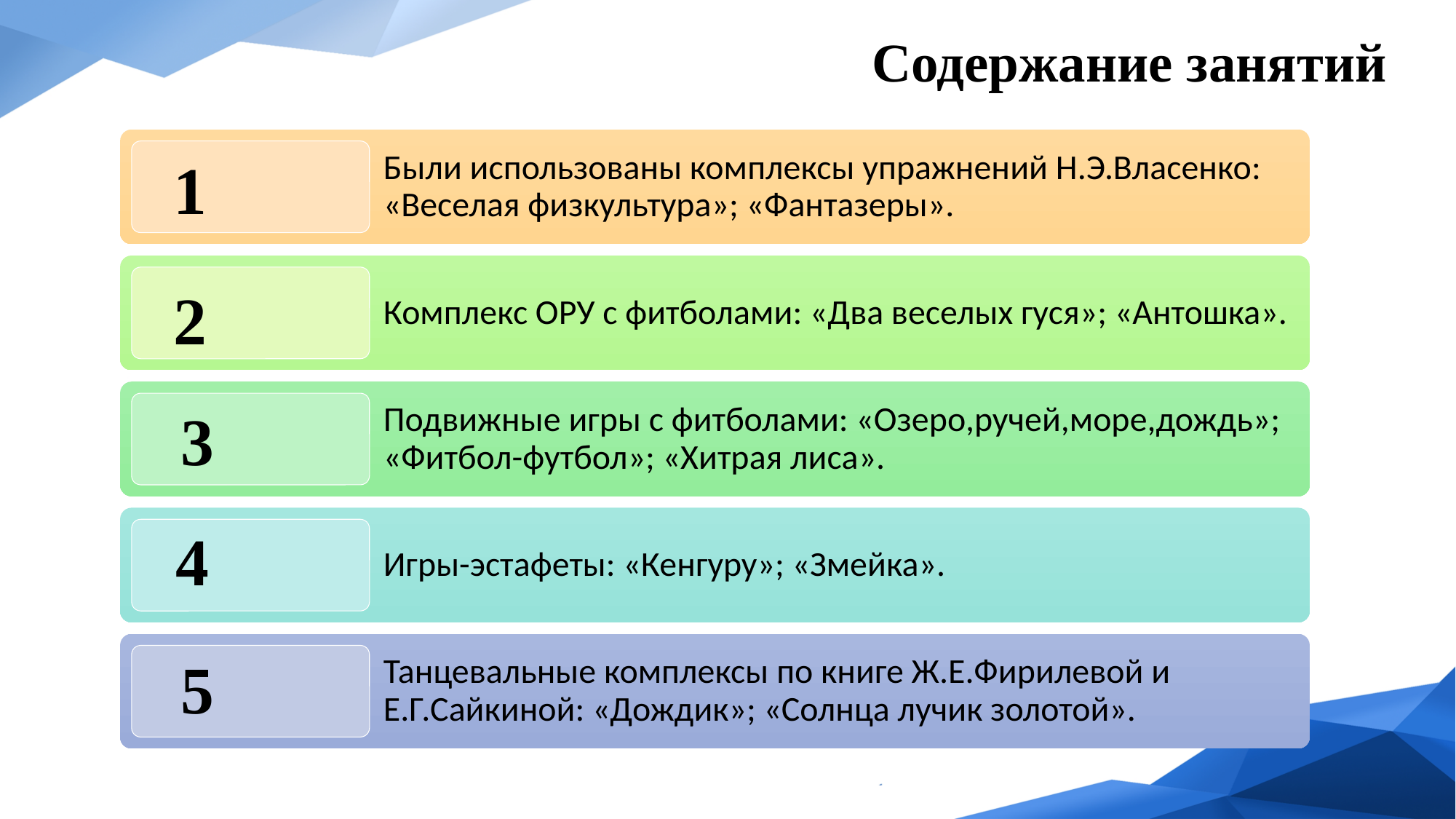

# Содержание занятий
Были использованы комплексы упражнений Н.Э.Власенко: «Веселая физкультура»; «Фантазеры».
Комплекс ОРУ с фитболами: «Два веселых гуся»; «Антошка».
Подвижные игры с фитболами: «Озеро,ручей,море,дождь»; «Фитбол-футбол»; «Хитрая лиса».
Игры-эстафеты: «Кенгуру»; «Змейка».
Танцевальные комплексы по книге Ж.Е.Фирилевой и Е.Г.Сайкиной: «Дождик»; «Солнца лучик золотой».
1
2
3
4
5